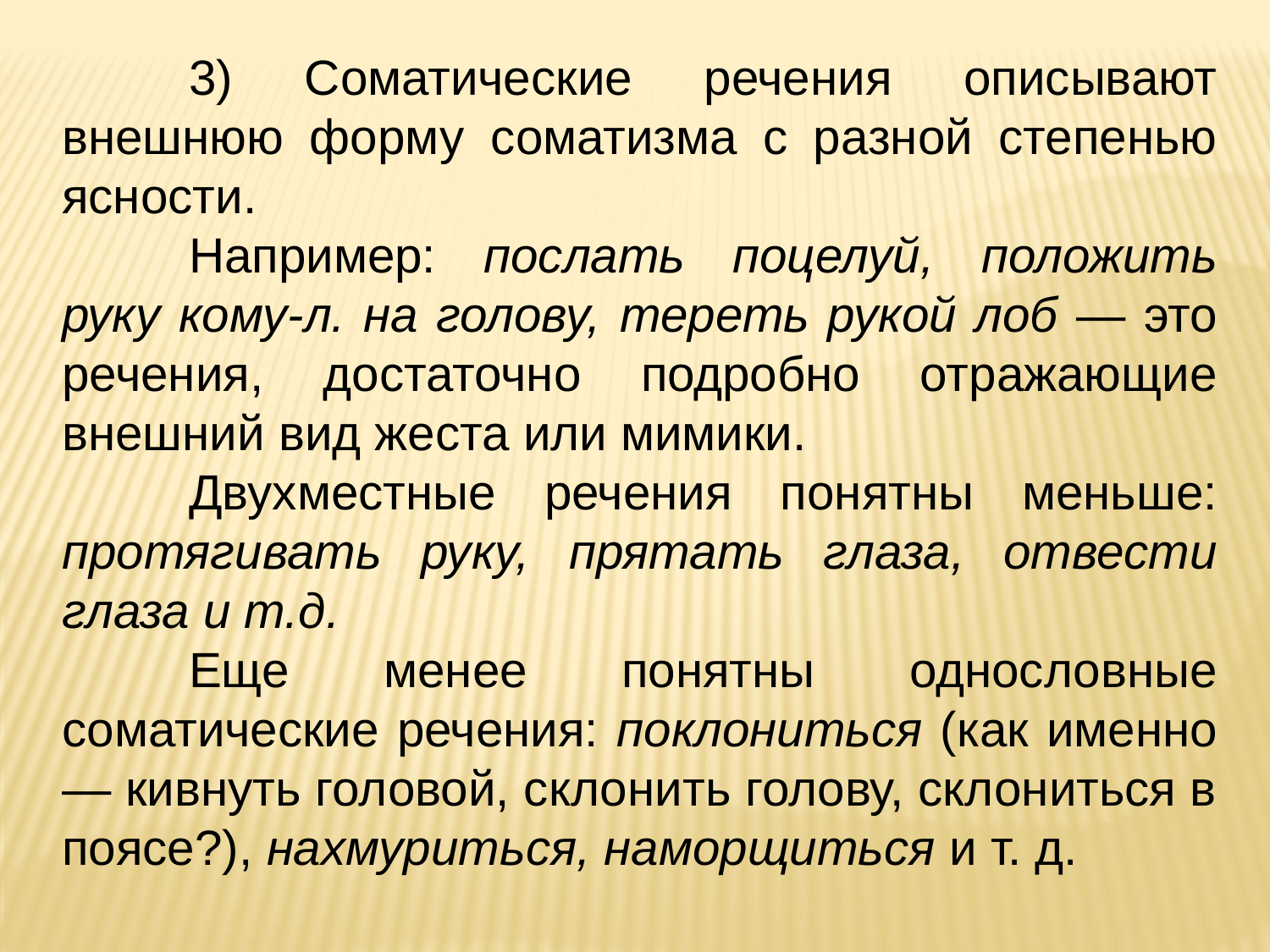

3) Соматические речения описывают внешнюю форму соматизма с разной степенью ясности.
	Например: послать поцелуй, положить руку кому-л. на голову, тереть рукой лоб — это речения, достаточно подробно отражающие внешний вид жеста или мимики.
	Двухместные речения понятны меньше: протягивать руку, прятать глаза, отвести глаза и т.д.
	Еще менее понятны однословные соматические речения: поклониться (как именно — кивнуть головой, склонить голову, склониться в поясе?), нахмуриться, наморщиться и т. д.